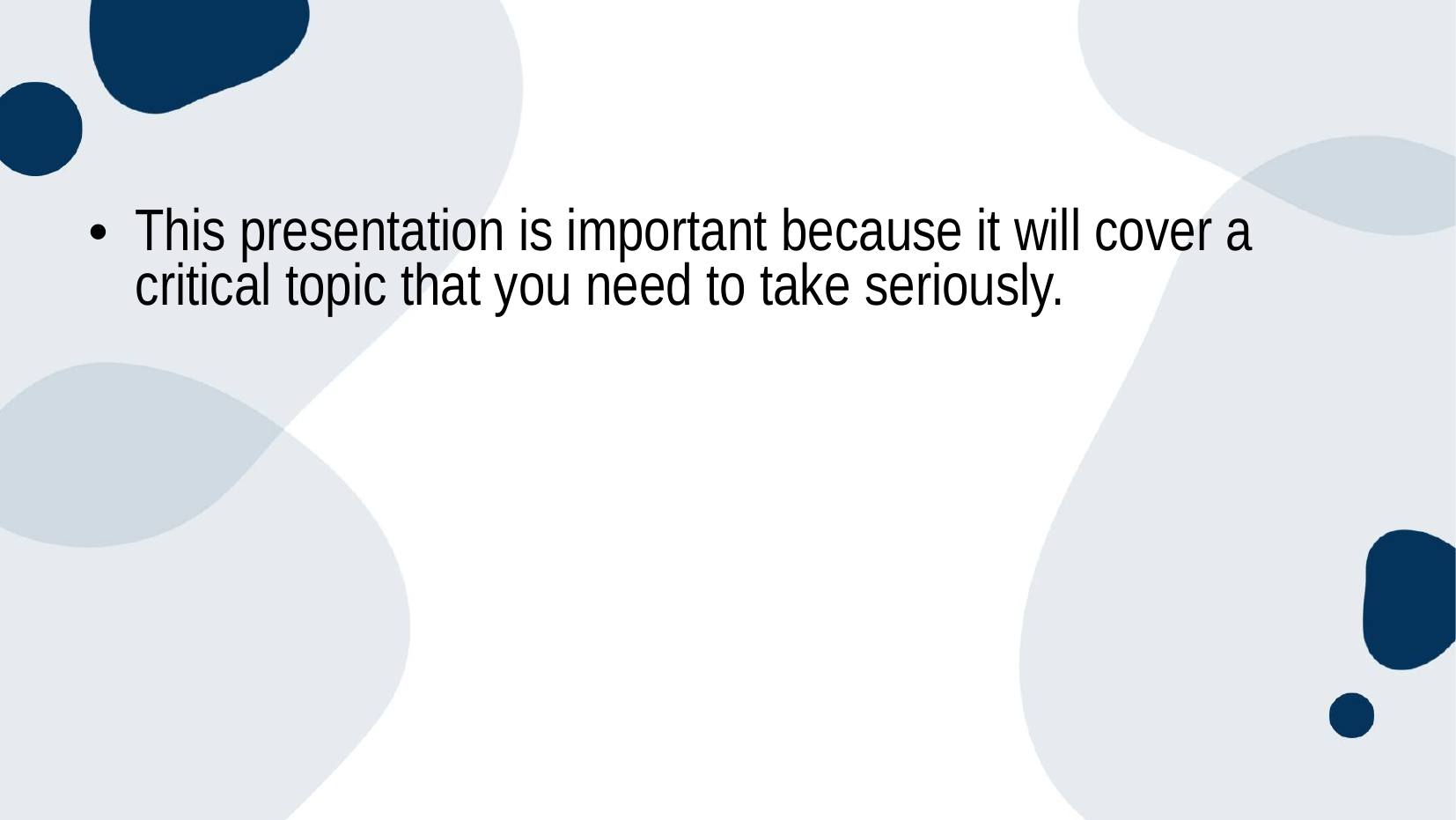

#
This presentation is important because it will cover a critical topic that you need to take seriously.